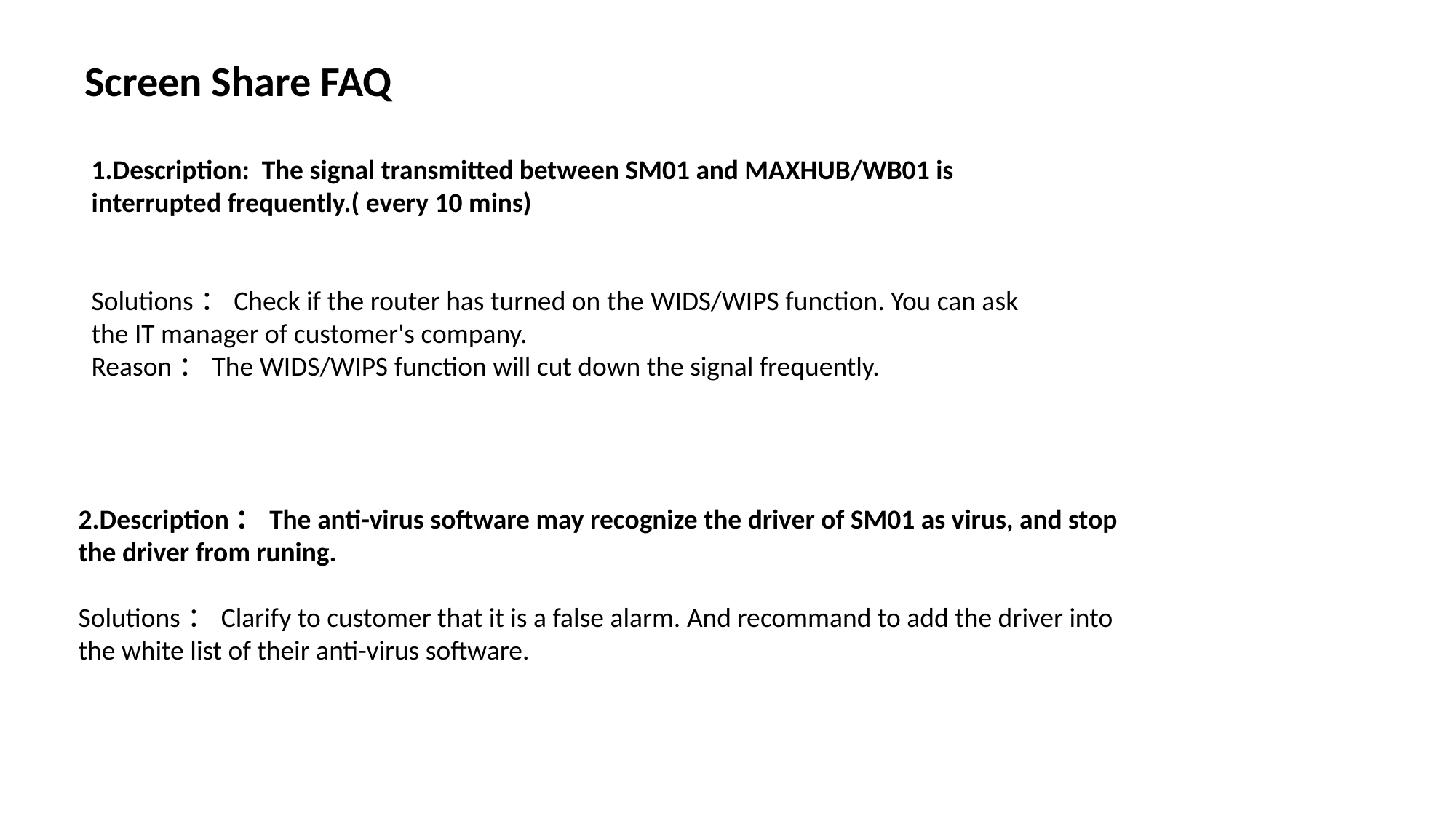

Screen Share FAQ
1.Description:  The signal transmitted between SM01 and MAXHUB/WB01 is interrupted frequently.( every 10 mins)

Solutions：Check if the router has turned on the WIDS/WIPS function. You can ask the IT manager of customer's company.
Reason：The WIDS/WIPS function will cut down the signal frequently.

2.Description：The anti-virus software may recognize the driver of SM01 as virus, and stop the driver from runing.

Solutions：Clarify to customer that it is a false alarm. And recommand to add the driver into the white list of their anti-virus software.